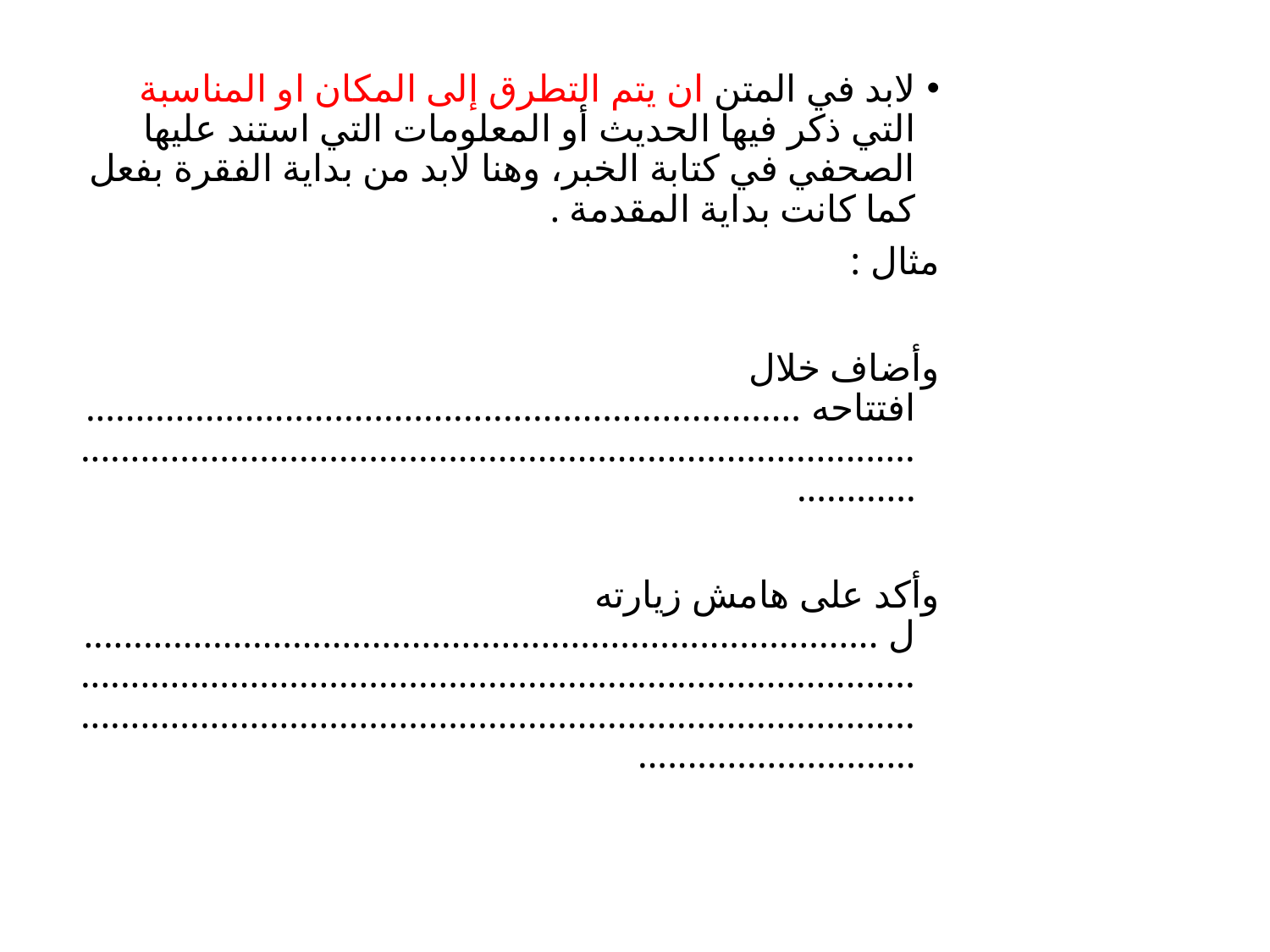

لابد في المتن ان يتم التطرق إلى المكان او المناسبة التي ذكر فيها الحديث أو المعلومات التي استند عليها الصحفي في كتابة الخبر، وهنا لابد من بداية الفقرة بفعل كما كانت بداية المقدمة .
مثال :

وأضاف خلال افتتاحه ........................................................................................................................................................................

وأكد على هامش زيارته ل ....................................................................................................................................................................................................................................................................................